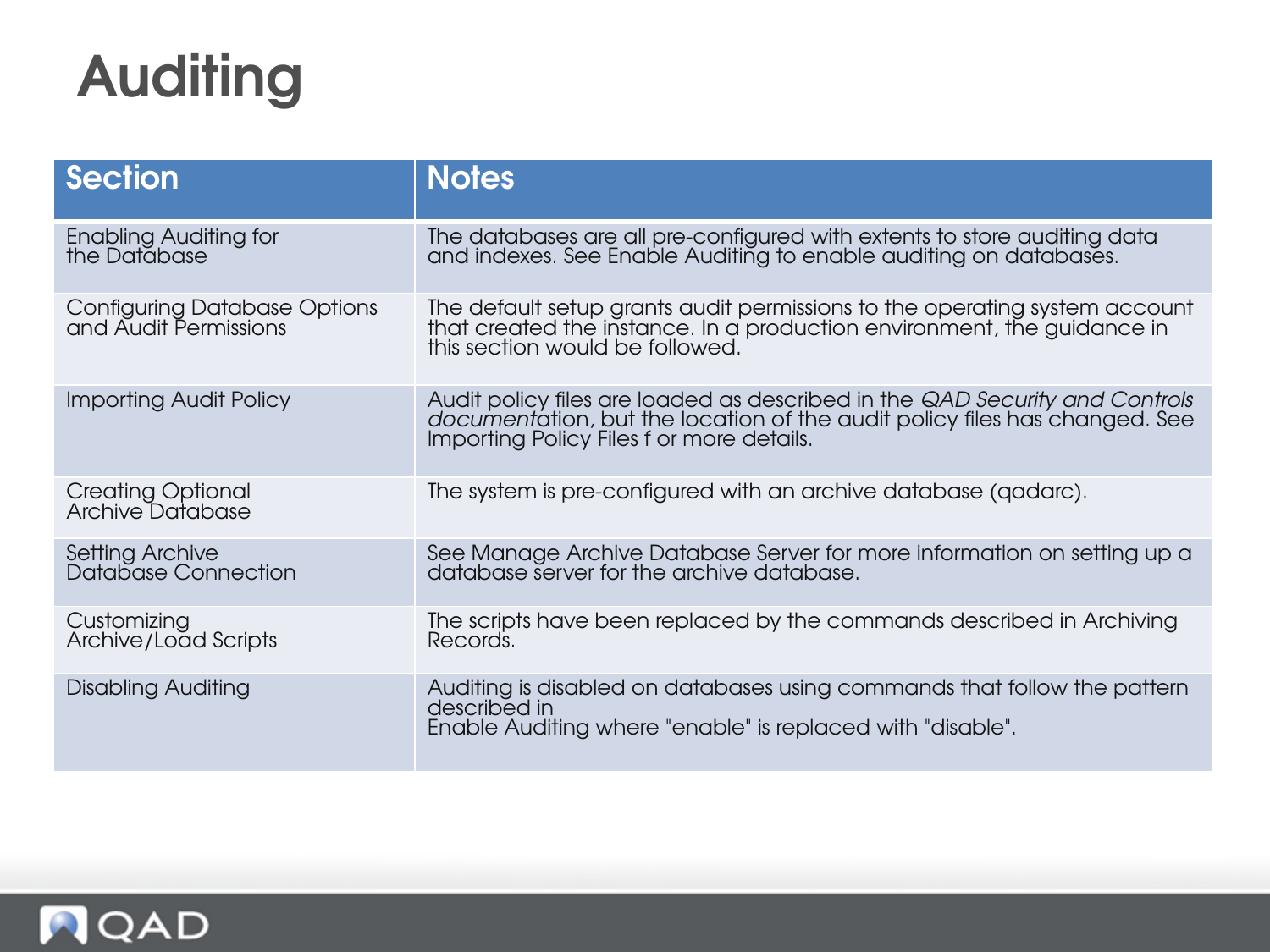

# Auditing
| Section | Notes |
| --- | --- |
| Enabling Auditing for the Database | The databases are all pre-configured with extents to store auditing data and indexes. See Enable Auditing to enable auditing on databases. |
| Configuring Database Options and Audit Permissions | The default setup grants audit permissions to the operating system account that created the instance. In a production environment, the guidance in this section would be followed. |
| Importing Audit Policy | Audit policy files are loaded as described in the QAD Security and Controls documentation, but the location of the audit policy files has changed. See Importing Policy Files f or more details. |
| Creating Optional Archive Database | The system is pre-configured with an archive database (qadarc). |
| Setting Archive Database Connection | See Manage Archive Database Server for more information on setting up a database server for the archive database. |
| Customizing Archive/Load Scripts | The scripts have been replaced by the commands described in Archiving Records. |
| Disabling Auditing | Auditing is disabled on databases using commands that follow the pattern described in Enable Auditing where "enable" is replaced with "disable". |